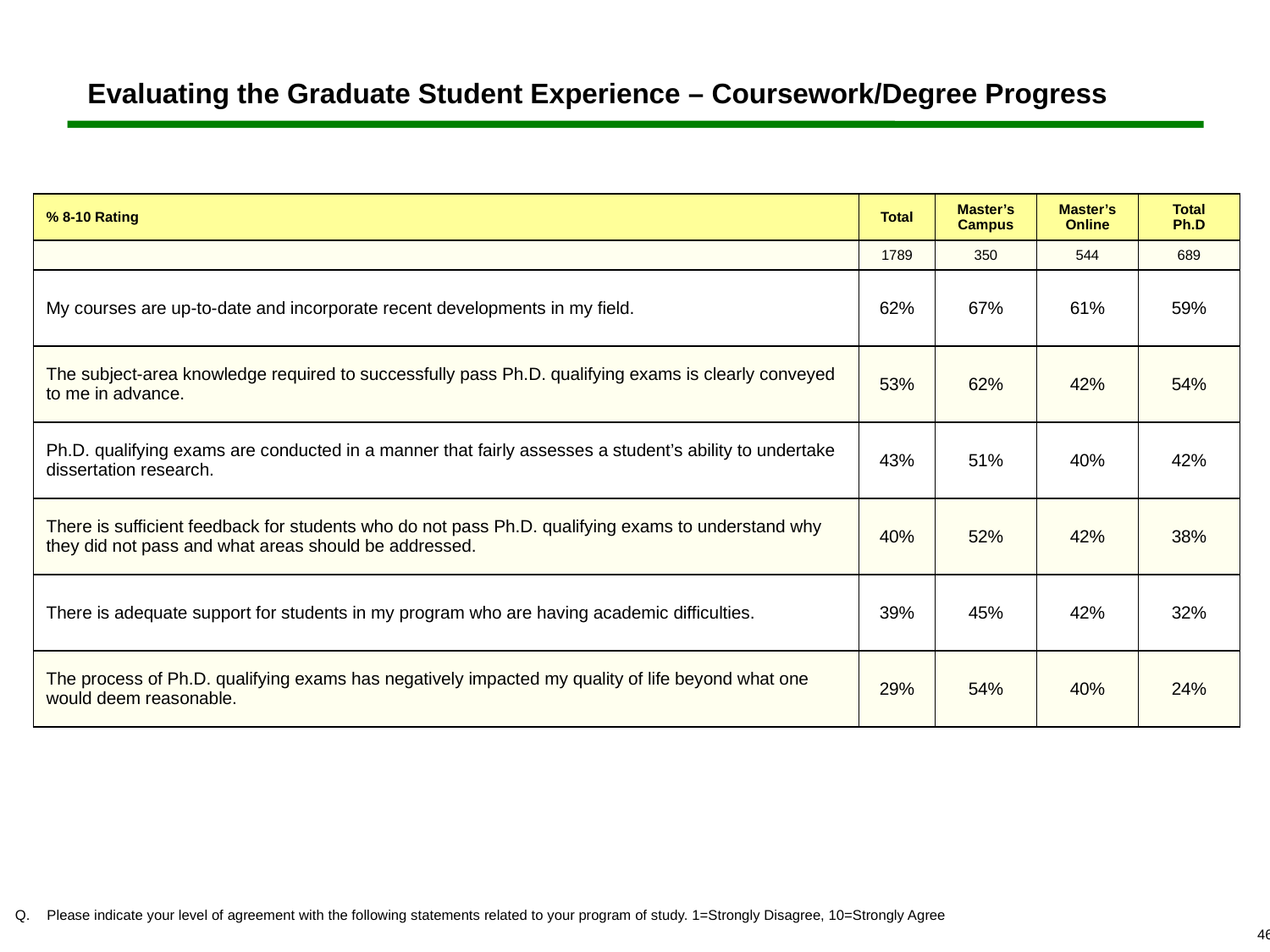

# Evaluating the Graduate Student Experience – Coursework/Degree Progress
| % 8-10 Rating | Total | Master’s Campus | Master’s Online | Total Ph.D |
| --- | --- | --- | --- | --- |
|  | 1789 | 350 | 544 | 689 |
| My courses are up-to-date and incorporate recent developments in my field. | 62% | 67% | 61% | 59% |
| The subject-area knowledge required to successfully pass Ph.D. qualifying exams is clearly conveyed to me in advance. | 53% | 62% | 42% | 54% |
| Ph.D. qualifying exams are conducted in a manner that fairly assesses a student’s ability to undertake dissertation research. | 43% | 51% | 40% | 42% |
| There is sufficient feedback for students who do not pass Ph.D. qualifying exams to understand why they did not pass and what areas should be addressed. | 40% | 52% | 42% | 38% |
| There is adequate support for students in my program who are having academic difficulties. | 39% | 45% | 42% | 32% |
| The process of Ph.D. qualifying exams has negatively impacted my quality of life beyond what one would deem reasonable. | 29% | 54% | 40% | 24% |
Q.	Please indicate your level of agreement with the following statements related to your program of study. 1=Strongly Disagree, 10=Strongly Agree